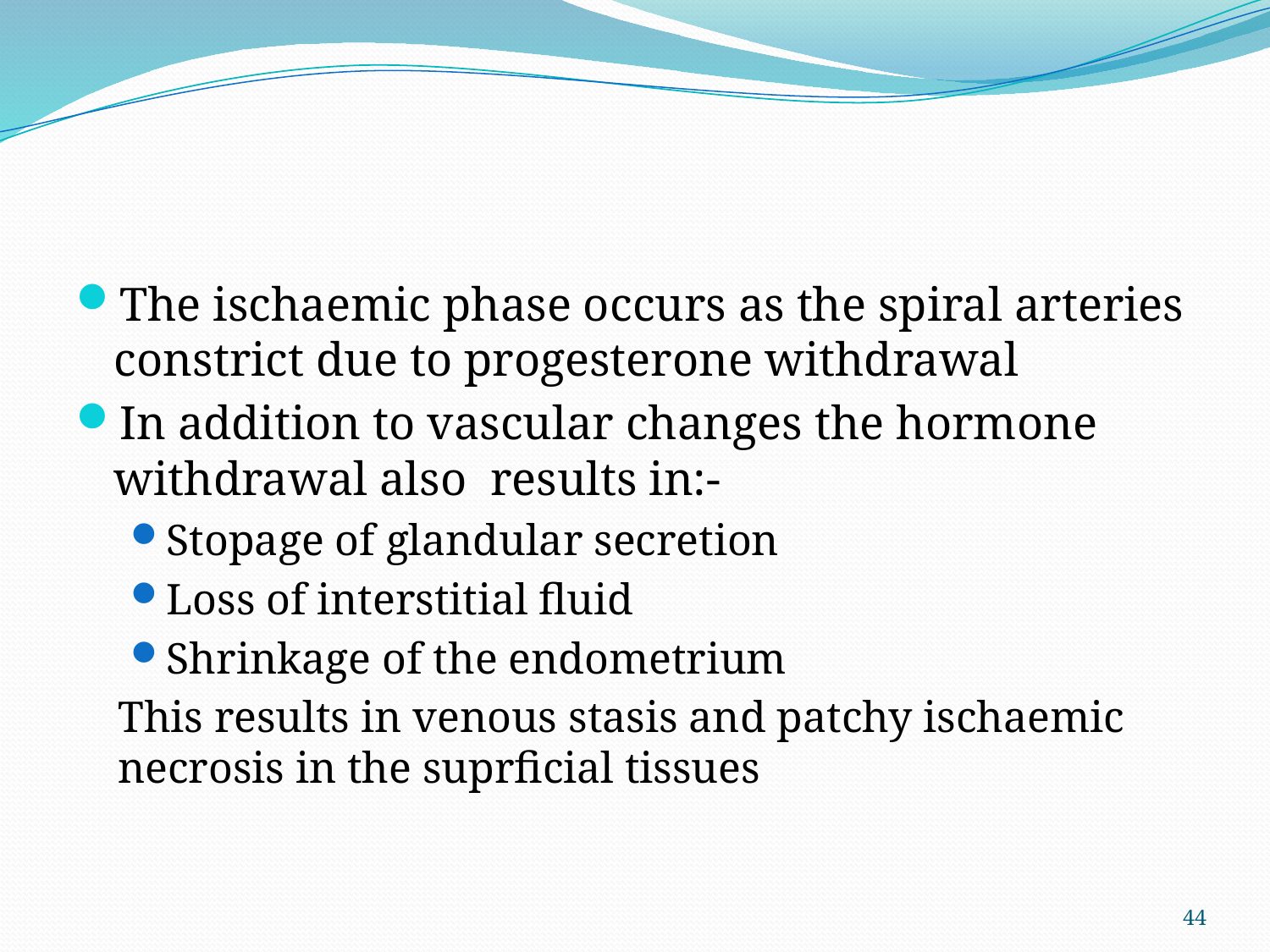

#
The ischaemic phase occurs as the spiral arteries constrict due to progesterone withdrawal
In addition to vascular changes the hormone withdrawal also  results in:-
Stopage of glandular secretion
Loss of interstitial fluid
Shrinkage of the endometrium
This results in venous stasis and patchy ischaemic necrosis in the suprficial tissues
44